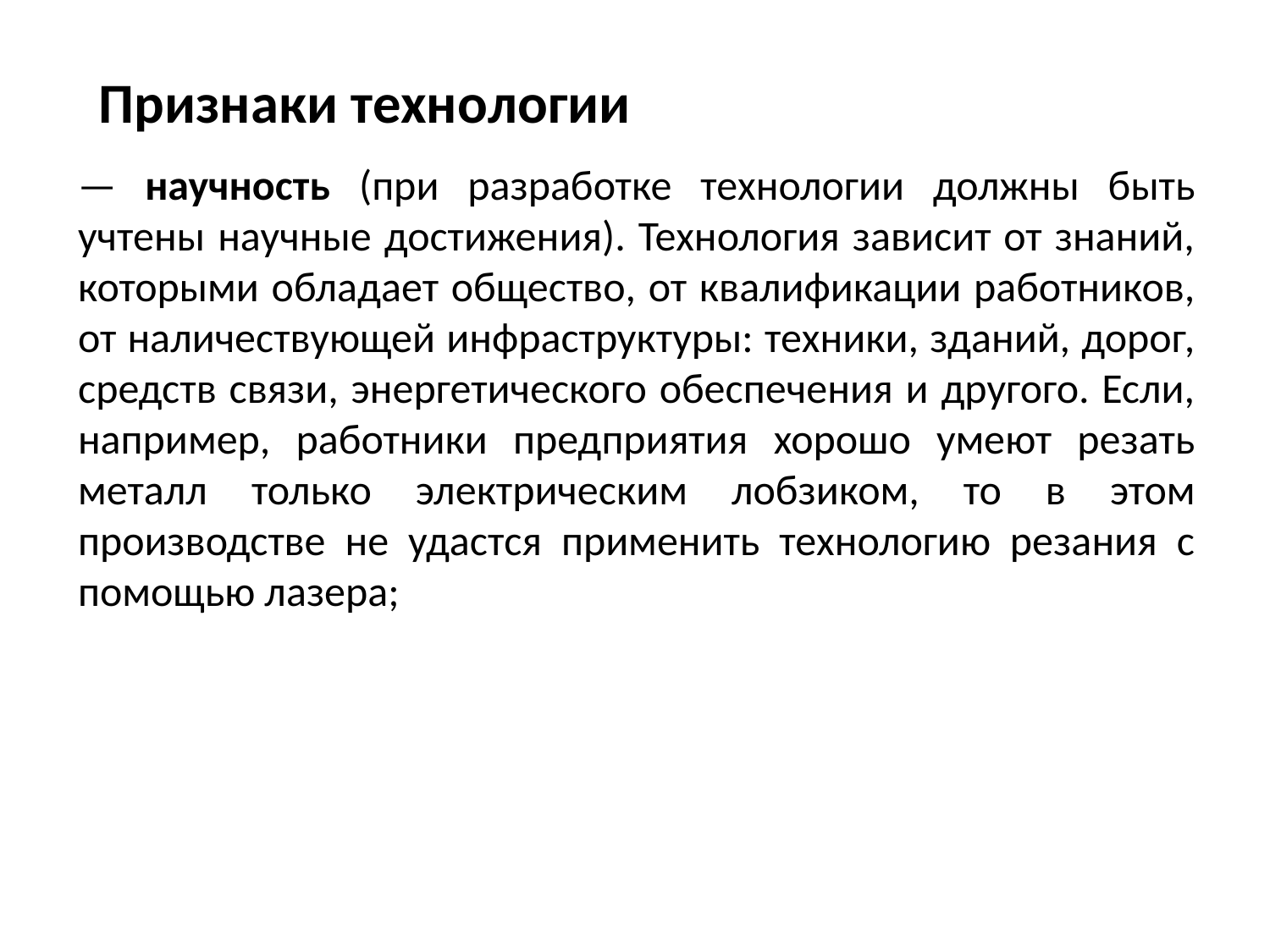

Признаки технологии

# — научность (при разработке технологии должны быть учтены научные достижения). Технология зависит от знаний, которыми обладает общество, от квалификации работников, от наличествующей инфраструктуры: техники, зданий, дорог, средств связи, энергетического обеспечения и другого. Если, например, работники предприятия хорошо умеют резать металл только электрическим лобзиком, то в этом производстве не удастся применить технологию резания с помощью лазера;